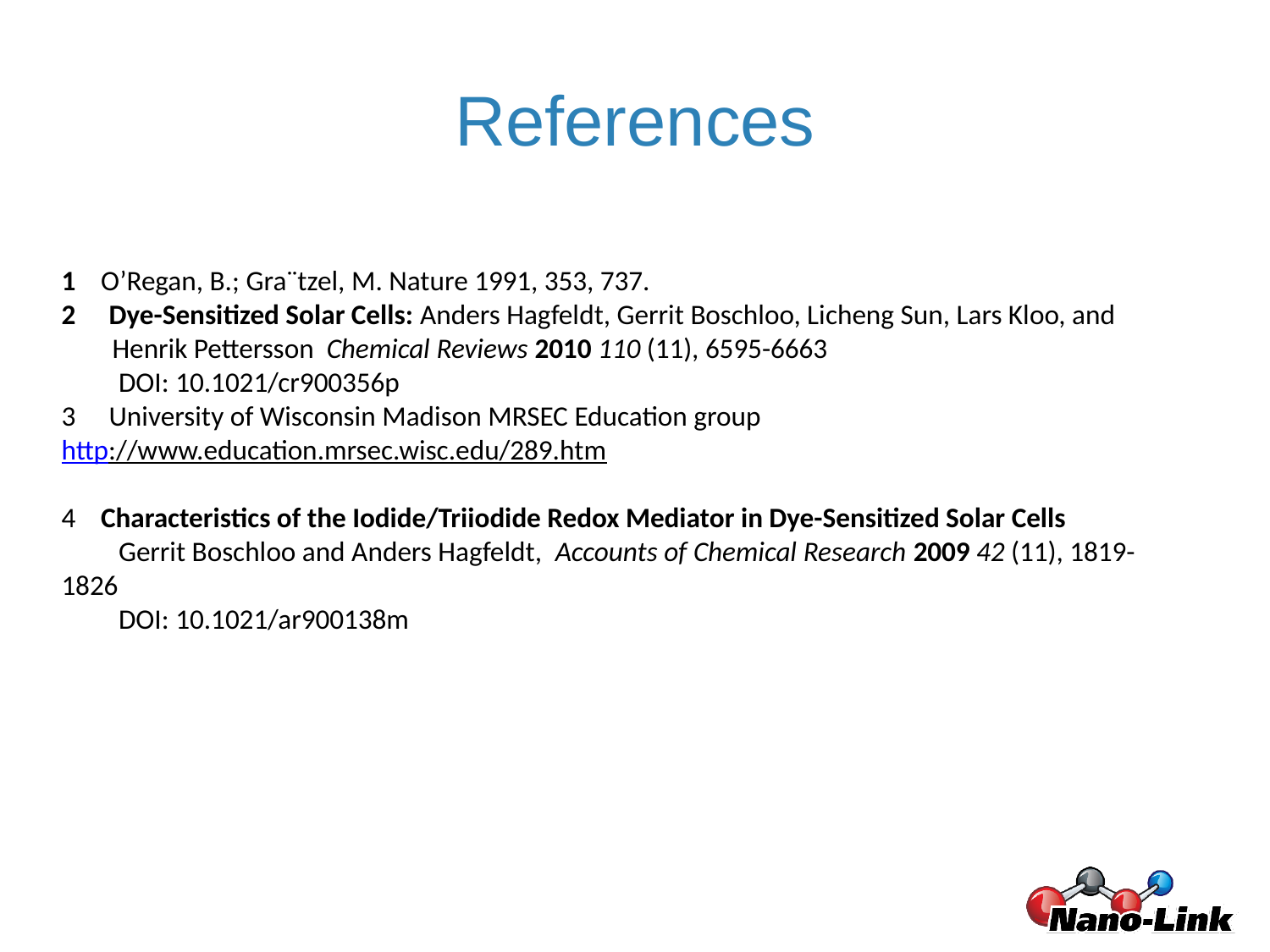

# References

1    O’Regan, B.; Gra¨tzel, M. Nature 1991, 353, 737.
Dye-Sensitized Solar Cells: Anders Hagfeldt, Gerrit Boschloo, Licheng Sun, Lars Kloo, and
        Henrik Pettersson  Chemical Reviews 2010 110 (11), 6595-6663
         DOI: 10.1021/cr900356p
University of Wisconsin Madison MRSEC Education group
http://www.education.mrsec.wisc.edu/289.htm

4    Characteristics of the Iodide/Triiodide Redox Mediator in Dye-Sensitized Solar Cells
         Gerrit Boschloo and Anders Hagfeldt,  Accounts of Chemical Research 2009 42 (11), 1819-1826
         DOI: 10.1021/ar900138m